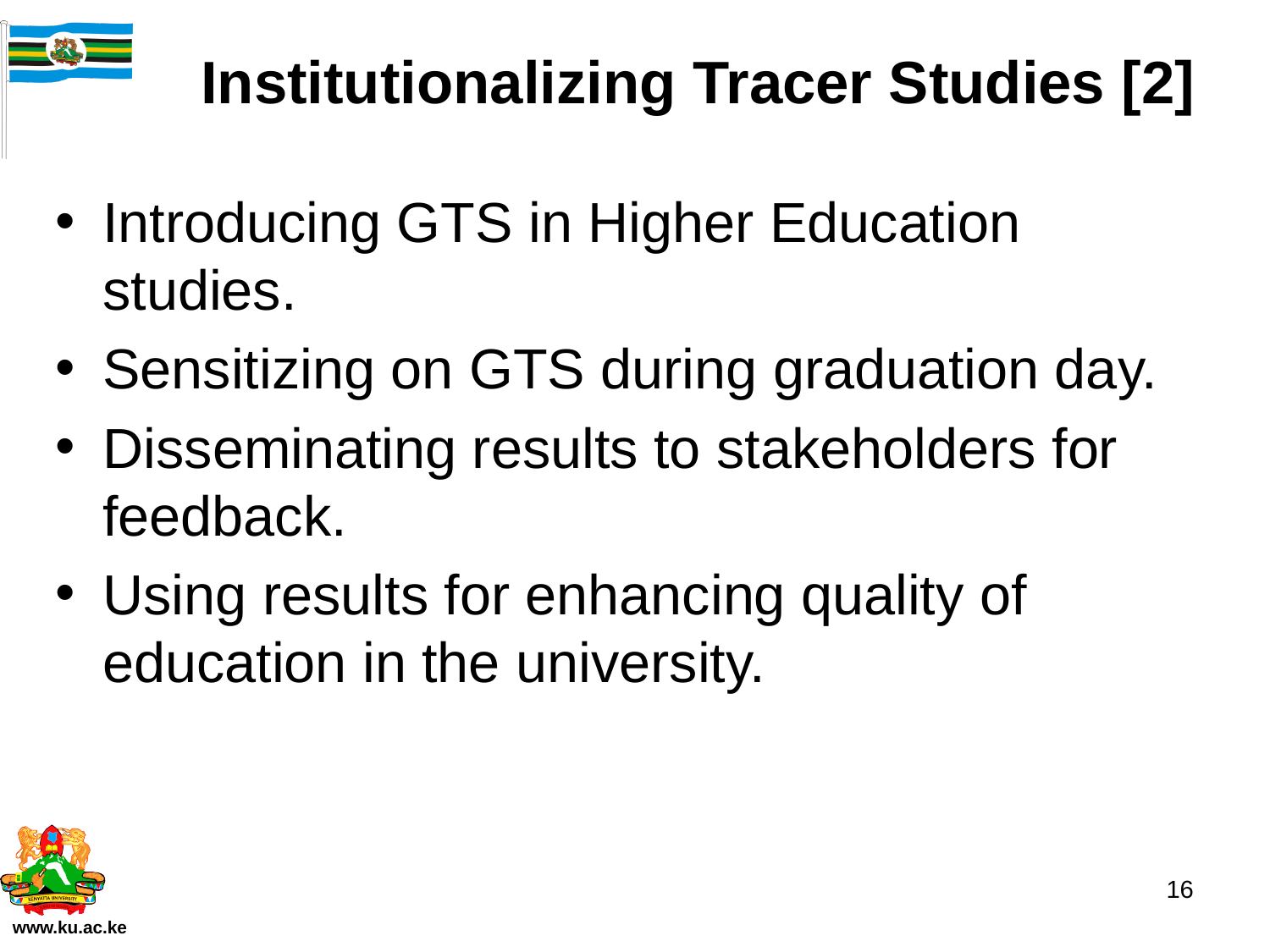

# Institutionalizing Tracer Studies [2]
Introducing GTS in Higher Education studies.
Sensitizing on GTS during graduation day.
Disseminating results to stakeholders for feedback.
Using results for enhancing quality of education in the university.

16